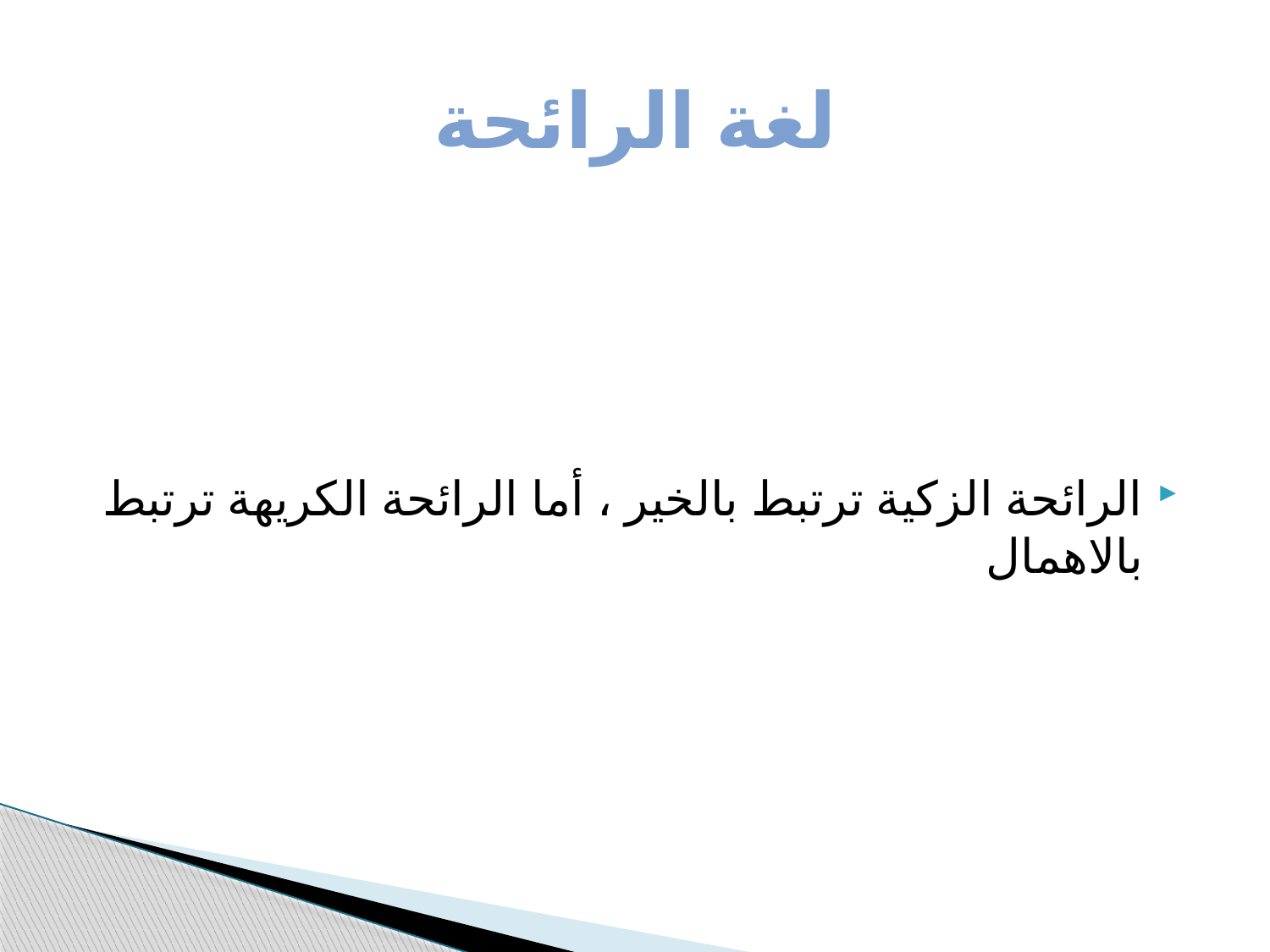

# لغة الرائحة

الرائحة الزكية ترتبط بالخير ، أما الرائحة الكريهة ترتبط بالاهمال